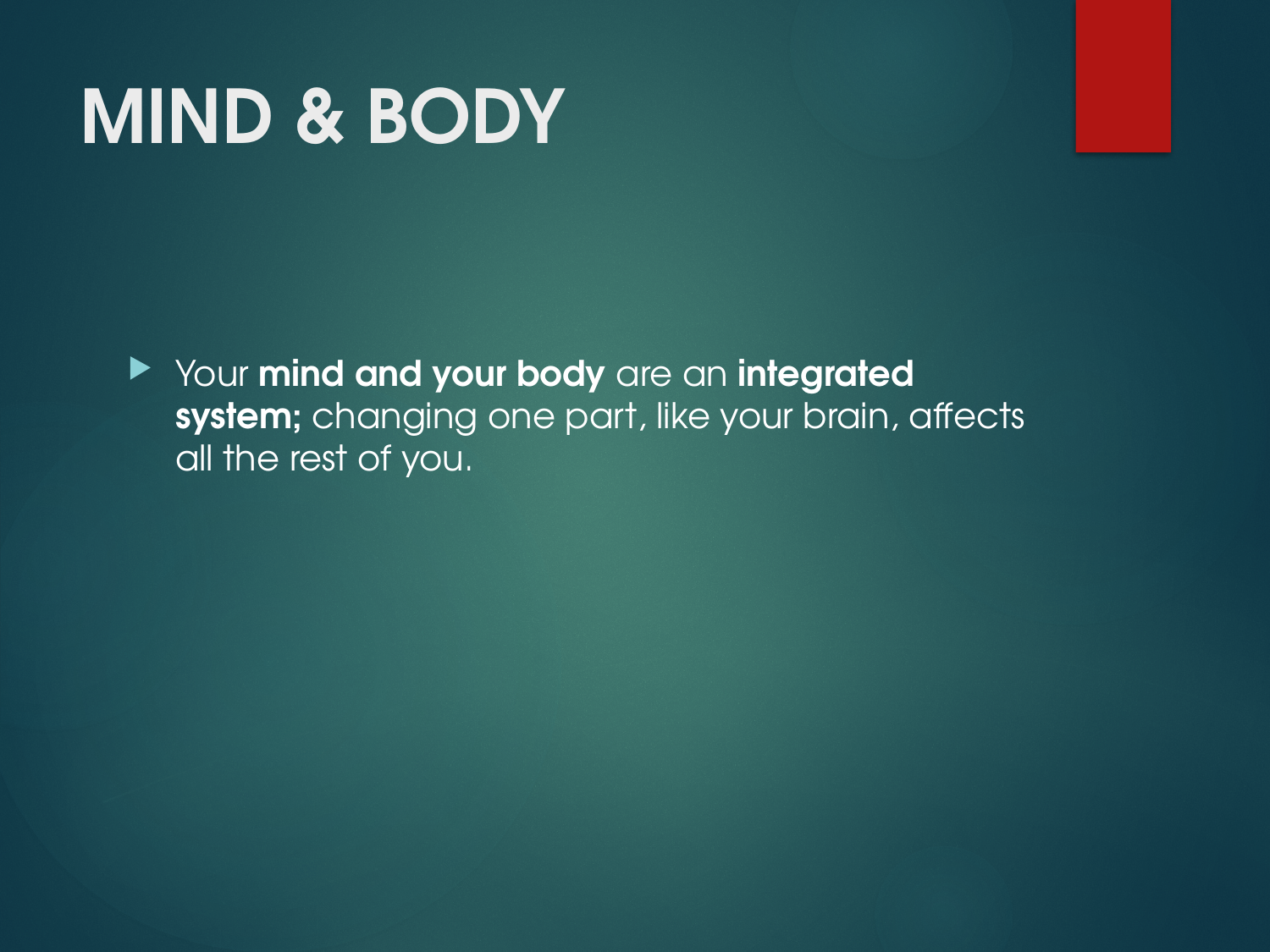

# MIND & BODY

Your mind and your body are an integrated system; changing one part, like your brain, affects all the rest of you.